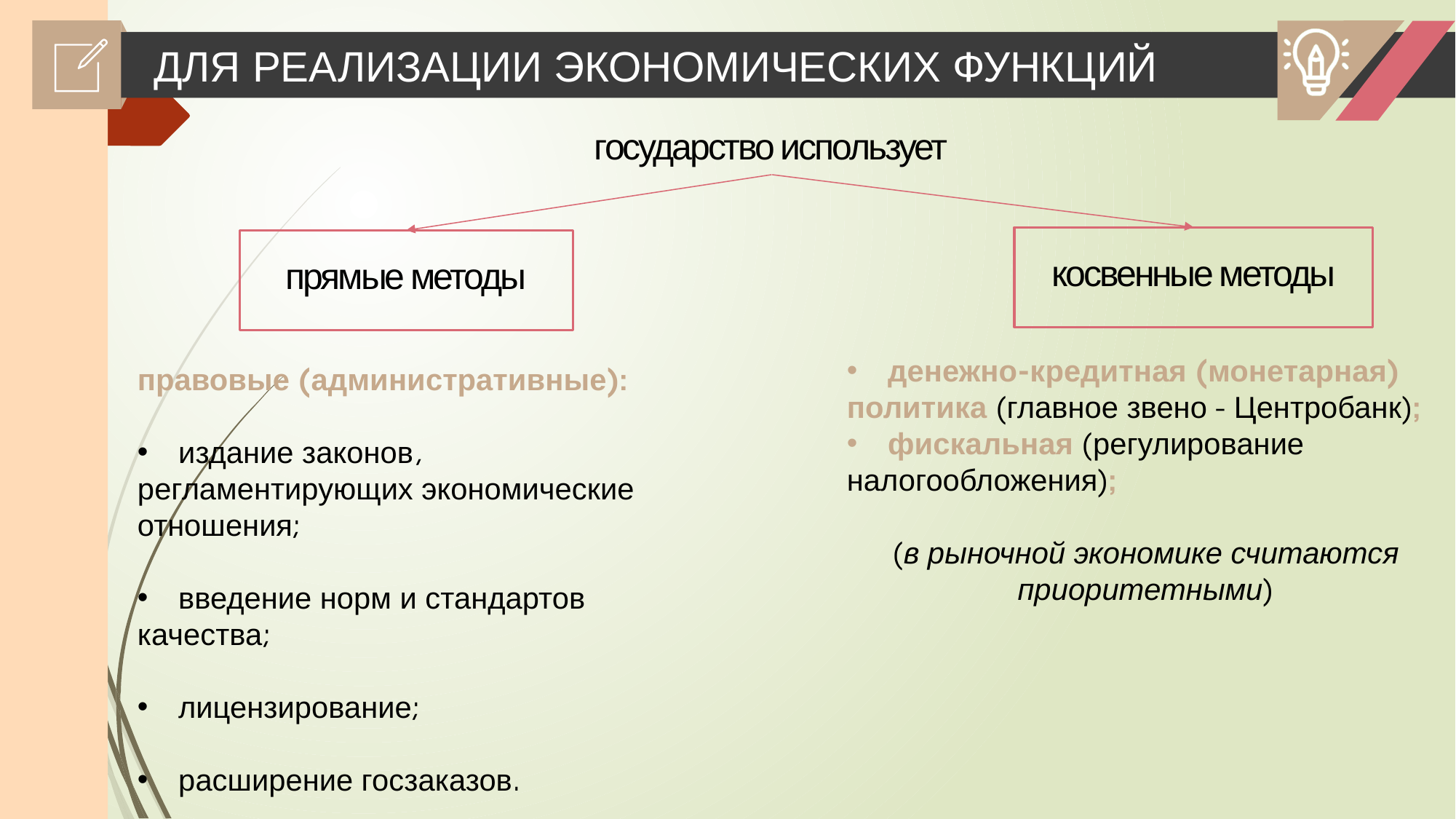

ДЛЯ РЕАЛИЗАЦИИ ЭКОНОМИЧЕСКИХ ФУНКЦИЙ

государство использует
косвенные методы
прямые методы
денежно-кредитная (монетарная)
политика (главное звено - Центробанк);
фискальная (регулирование
налогообложения);

(в рыночной экономике считаются приоритетными)
правовые (административные):

издание законов,
регламентирующих экономические отношения;

введение норм и стандартов
качества;

лицензирование;

расширение госзаказов.